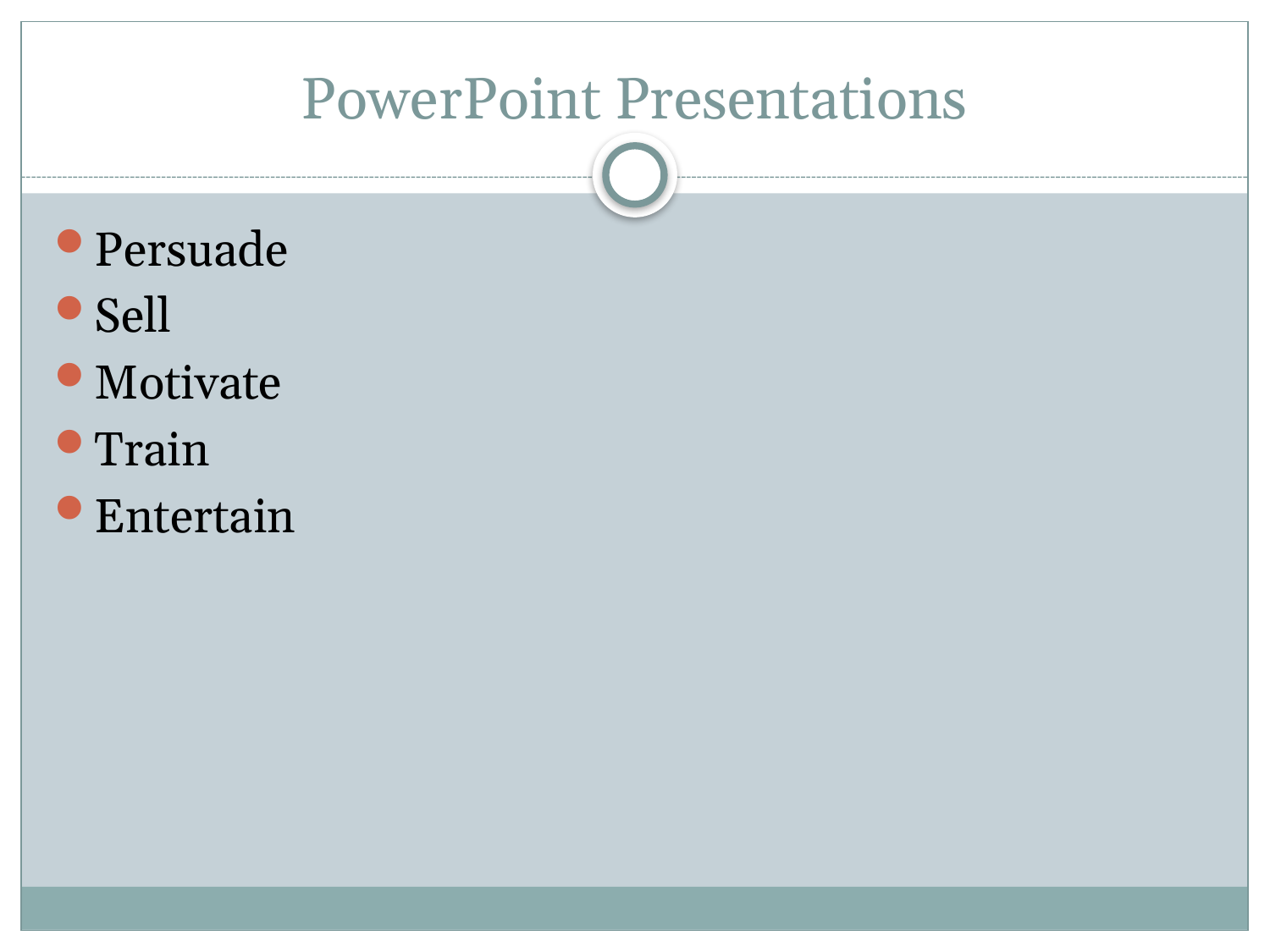

# PowerPoint Presentations
Persuade
Sell
Motivate
Train
Entertain